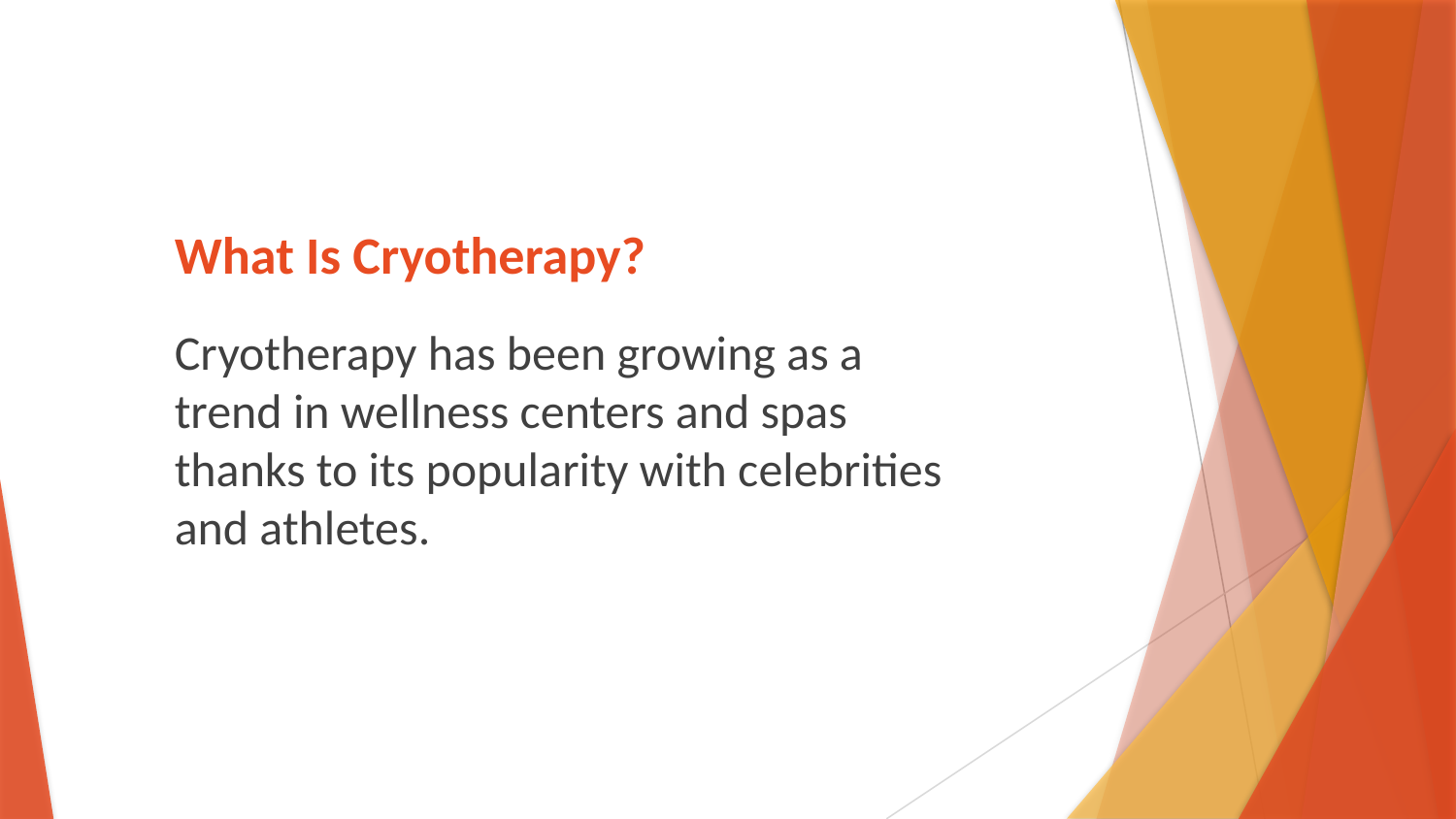

# What Is Cryotherapy?
Cryotherapy has been growing as a trend in wellness centers and spas thanks to its popularity with celebrities and athletes.